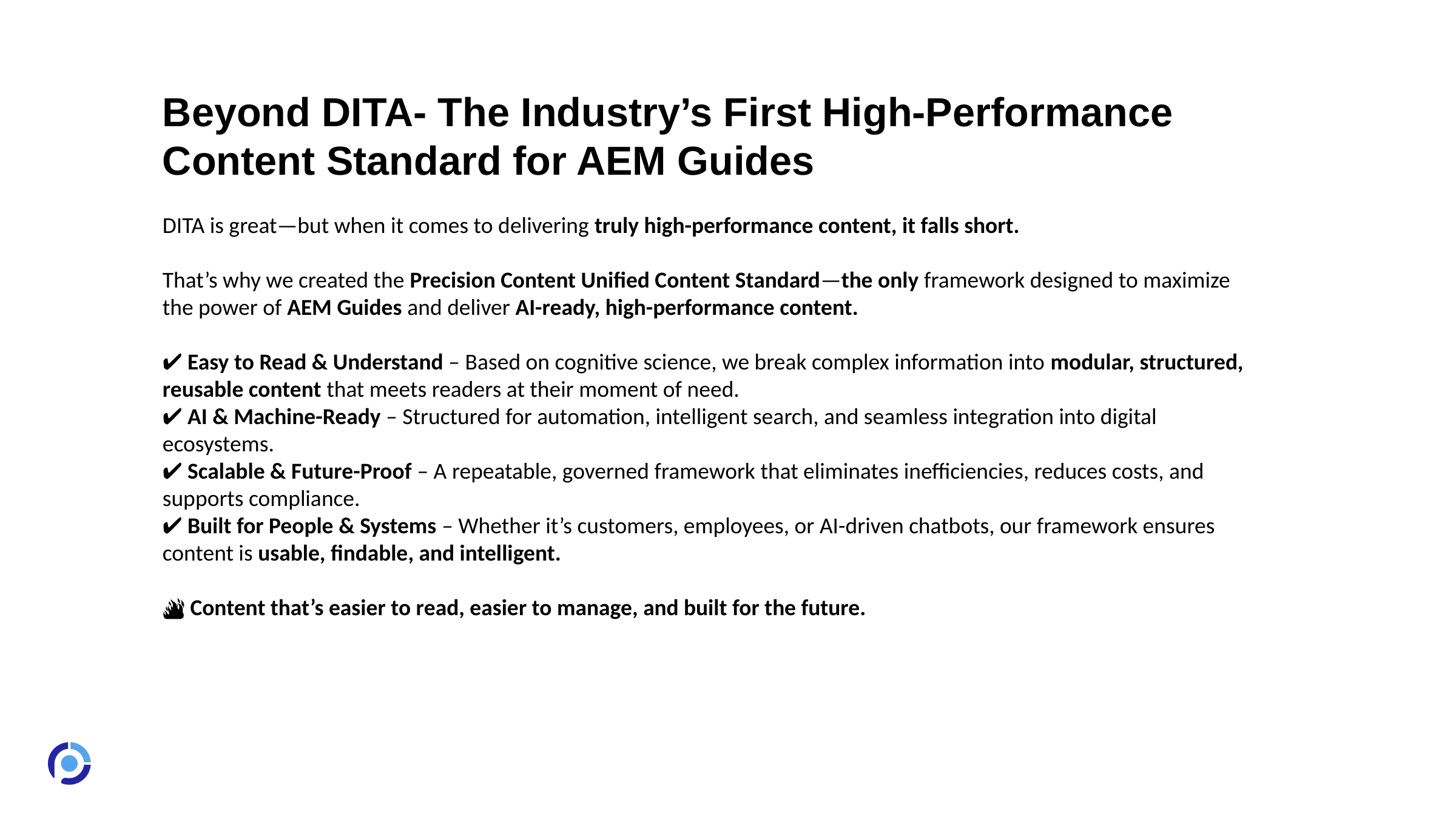

Beyond DITA- The Industry’s First High-Performance Content Standard for AEM Guides

DITA is great—but when it comes to delivering truly high-performance content, it falls short.

That’s why we created the Precision Content Unified Content Standard—the only framework designed to maximize the power of AEM Guides and deliver AI-ready, high-performance content.

✔ Easy to Read & Understand – Based on cognitive science, we break complex information into modular, structured, reusable content that meets readers at their moment of need.
✔ AI & Machine-Ready – Structured for automation, intelligent search, and seamless integration into digital ecosystems.
✔ Scalable & Future-Proof – A repeatable, governed framework that eliminates inefficiencies, reduces costs, and supports compliance.
✔ Built for People & Systems – Whether it’s customers, employees, or AI-driven chatbots, our framework ensures content is usable, findable, and intelligent.

🔥 Content that’s easier to read, easier to manage, and built for the future.